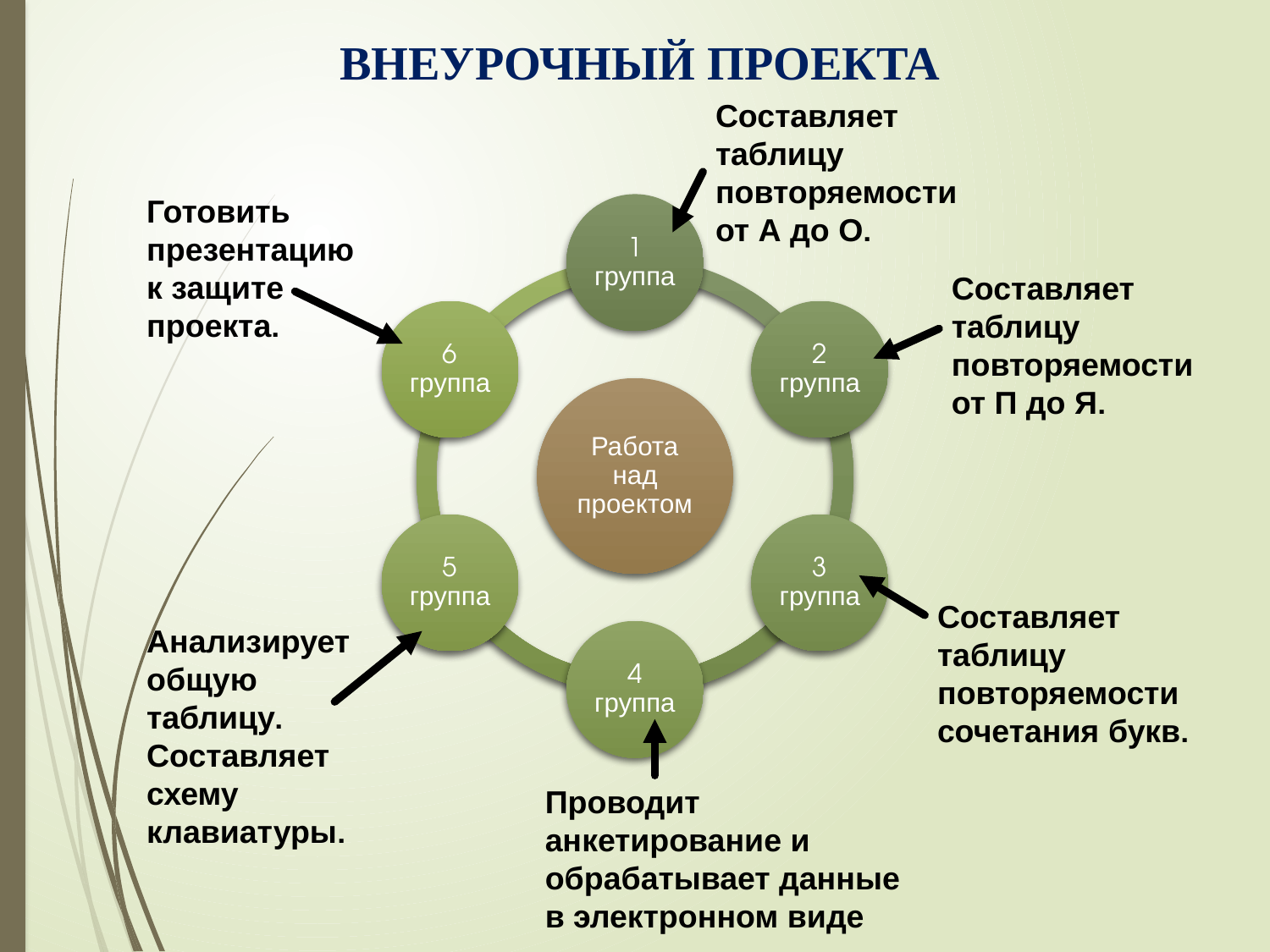

внеурочный проекта
Составляет таблицу повторяемости от А до О.
Готовить презентацию к защите проекта.
Работа над проектом
1 группа
2 группа
3 группа
4 группа
5 группа
6 группа
Составляет таблицу повторяемости от П до Я.
Составляет таблицу повторяемости сочетания букв.
Анализирует общую таблицу. Составляет схему клавиатуры.
Проводит анкетирование и обрабатывает данные в электронном виде